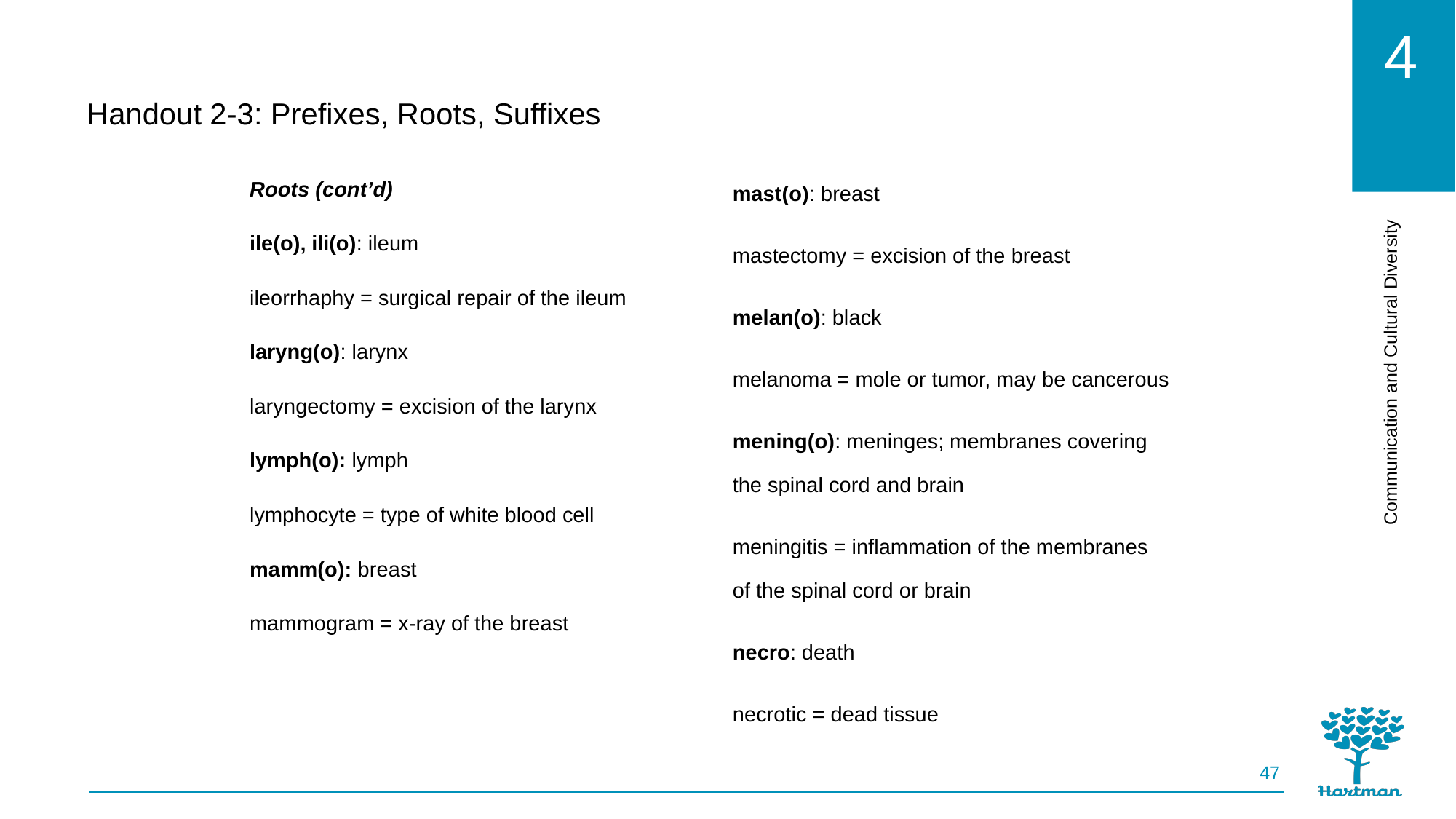

Handout 2-3: Prefixes, Roots, Suffixes
mast(o): breast
mastectomy = excision of the breast
melan(o): black
melanoma = mole or tumor, may be cancerous
mening(o): meninges; membranes covering the spinal cord and brain
meningitis = inflammation of the membranes of the spinal cord or brain
necro: death
necrotic = dead tissue
Roots (cont’d)
ile(o), ili(o): ileum
ileorrhaphy = surgical repair of the ileum
laryng(o): larynx
laryngectomy = excision of the larynx
lymph(o): lymph
lymphocyte = type of white blood cell
mamm(o): breast
mammogram = x-ray of the breast

47